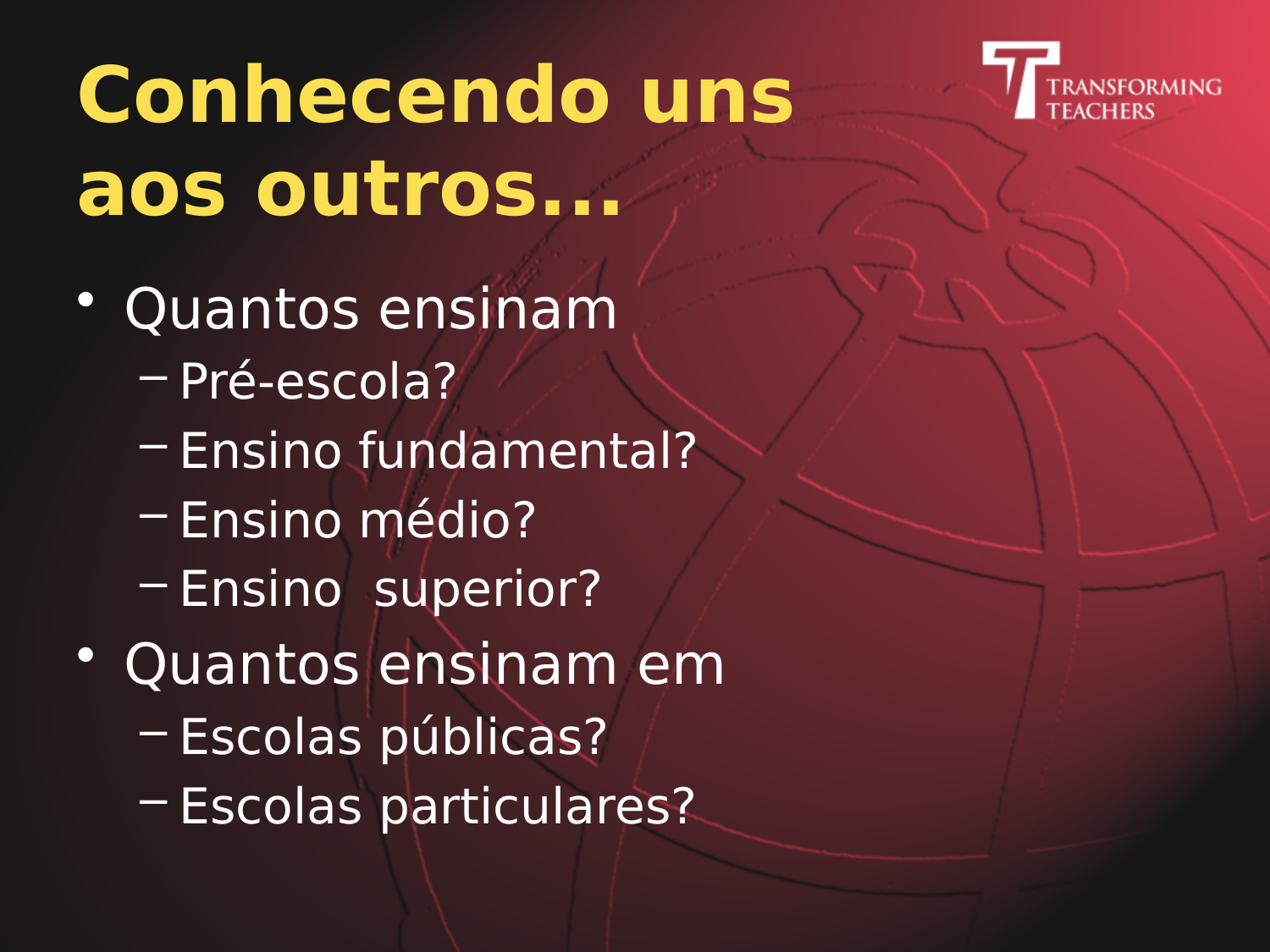

# Conhecendo uns aos outros...
Quantos ensinam
Pré-escola?
Ensino fundamental?
Ensino médio?
Ensino  superior?
Quantos ensinam em
Escolas públicas?
Escolas particulares?